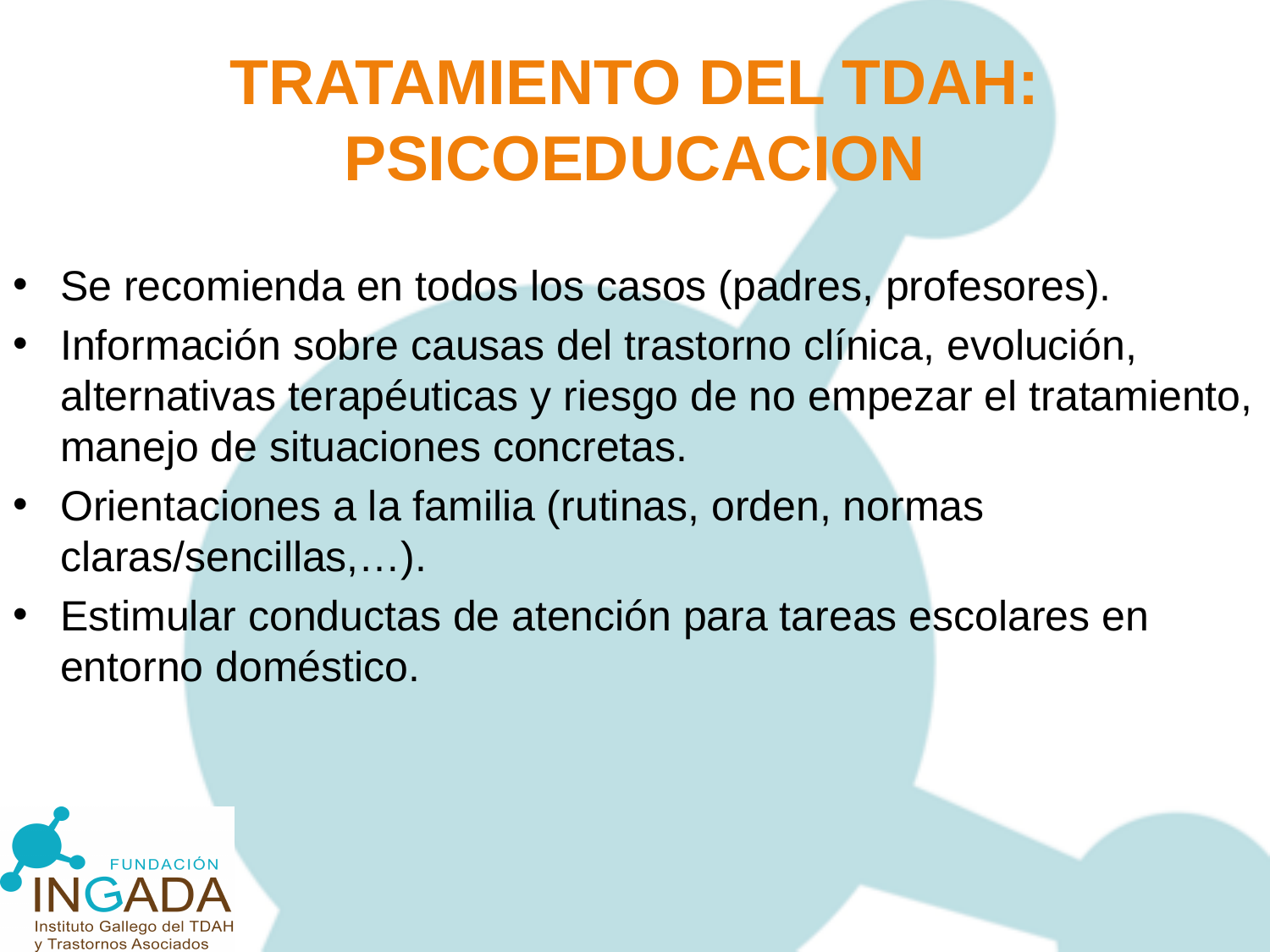

# TRATAMIENTO DEL TDAH: PSICOEDUCACION
Se recomienda en todos los casos (padres, profesores).
Información sobre causas del trastorno clínica, evolución, alternativas terapéuticas y riesgo de no empezar el tratamiento, manejo de situaciones concretas.
Orientaciones a la familia (rutinas, orden, normas claras/sencillas,…).
Estimular conductas de atención para tareas escolares en entorno doméstico.